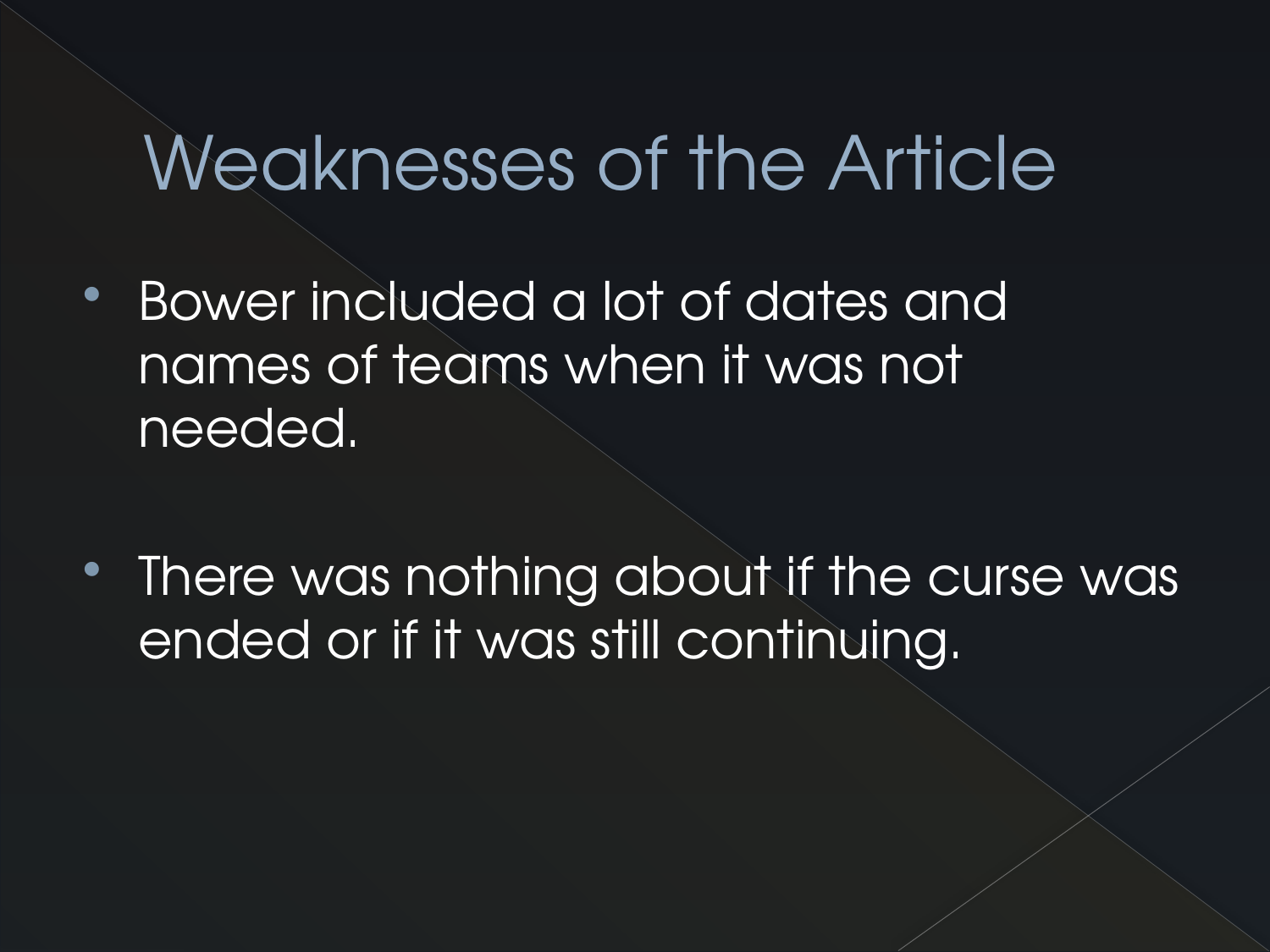

# Weaknesses of the Article
Bower included a lot of dates and names of teams when it was not needed.

There was nothing about if the curse was ended or if it was still continuing.